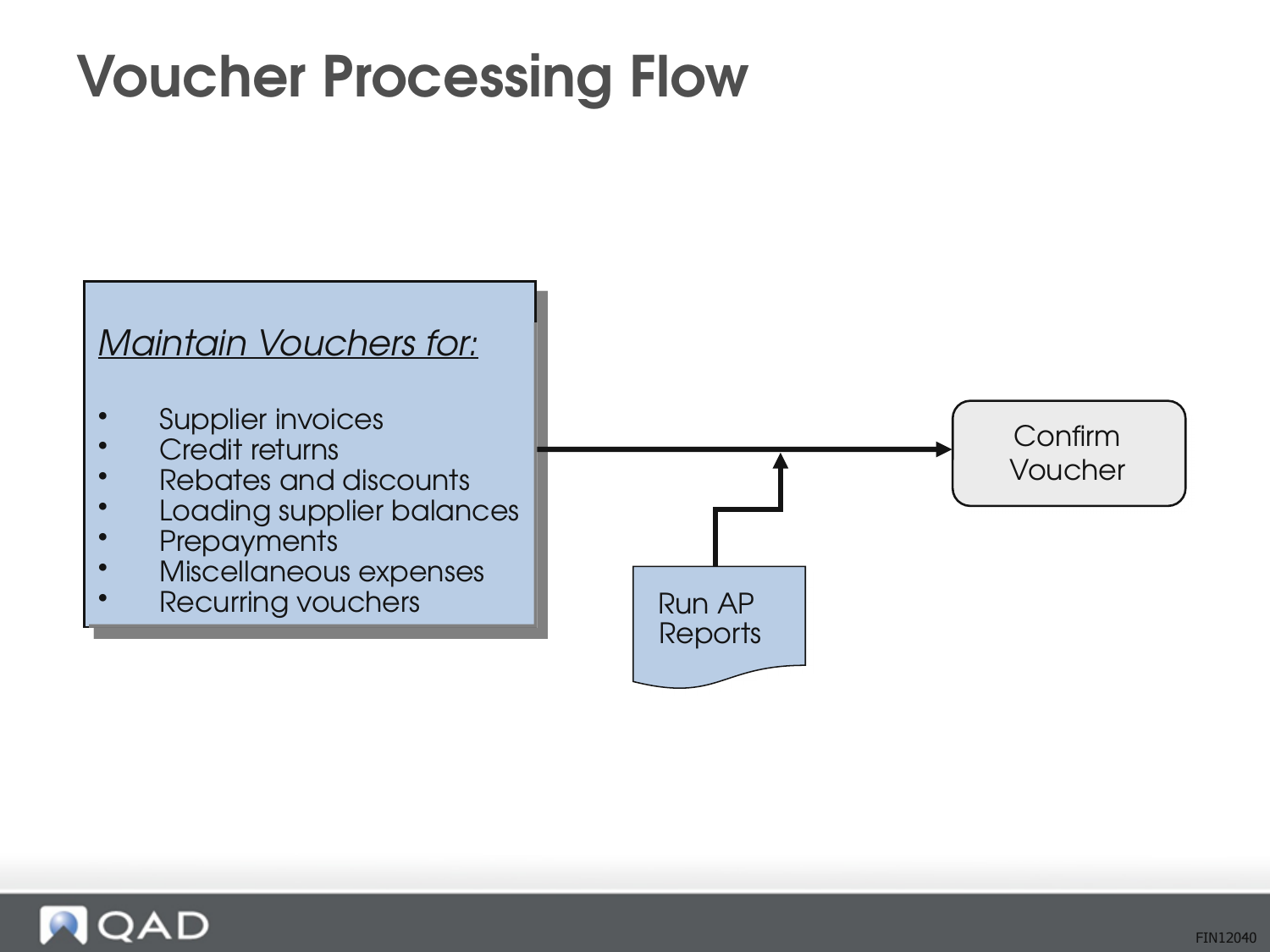

# Voucher Processing Flow

Maintain Vouchers for:
	Supplier invoices
	Credit returns
	Rebates and discounts
	Loading supplier balances
	Prepayments
	Miscellaneous expenses
	Recurring vouchers

Confirm Voucher

Run AP
Reports
FIN12040